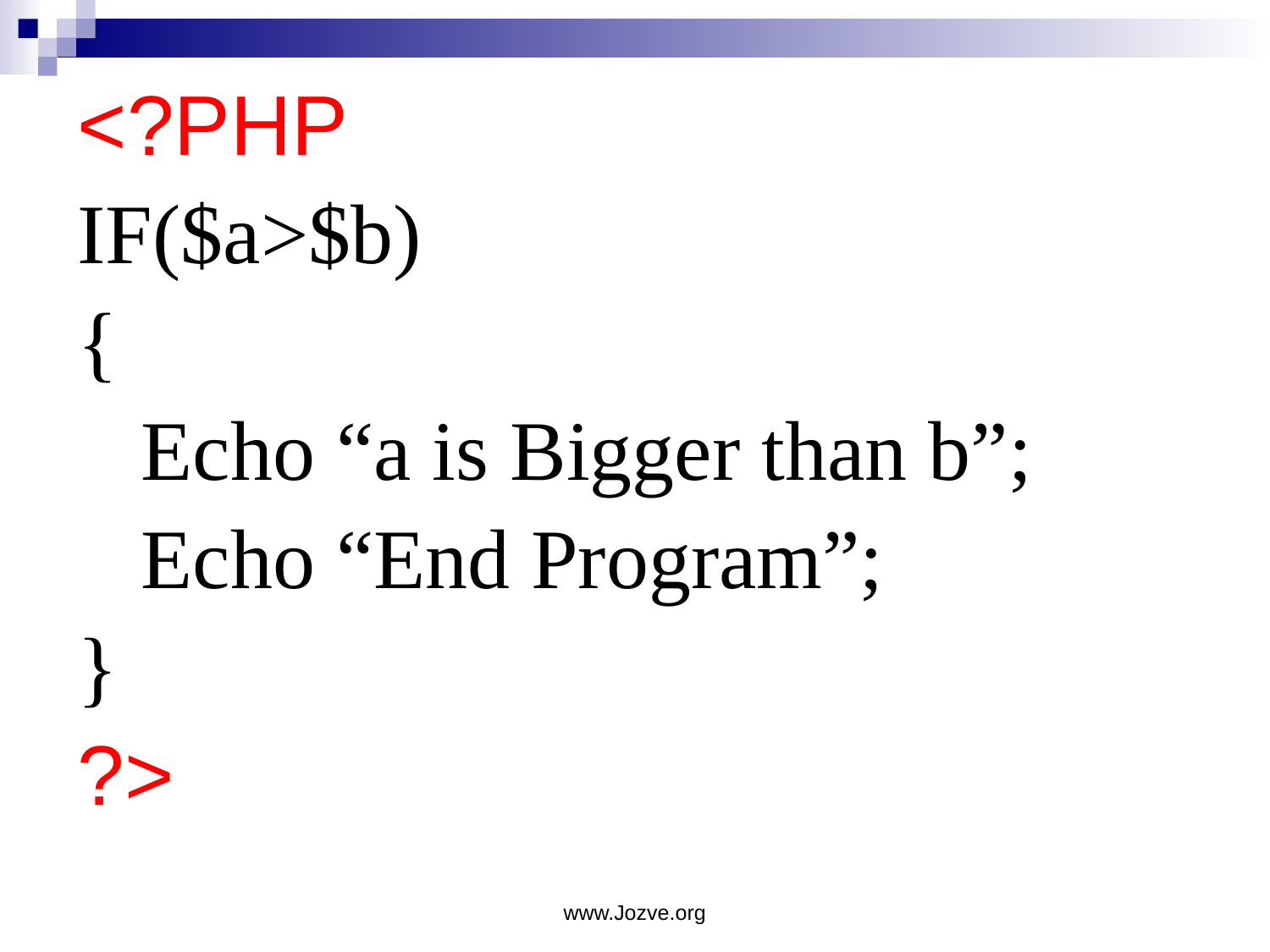

<?PHP
IF($a>$b)
{
   Echo “a is Bigger than b”;
   Echo “End Program”;
}
?>

www.Jozve.org